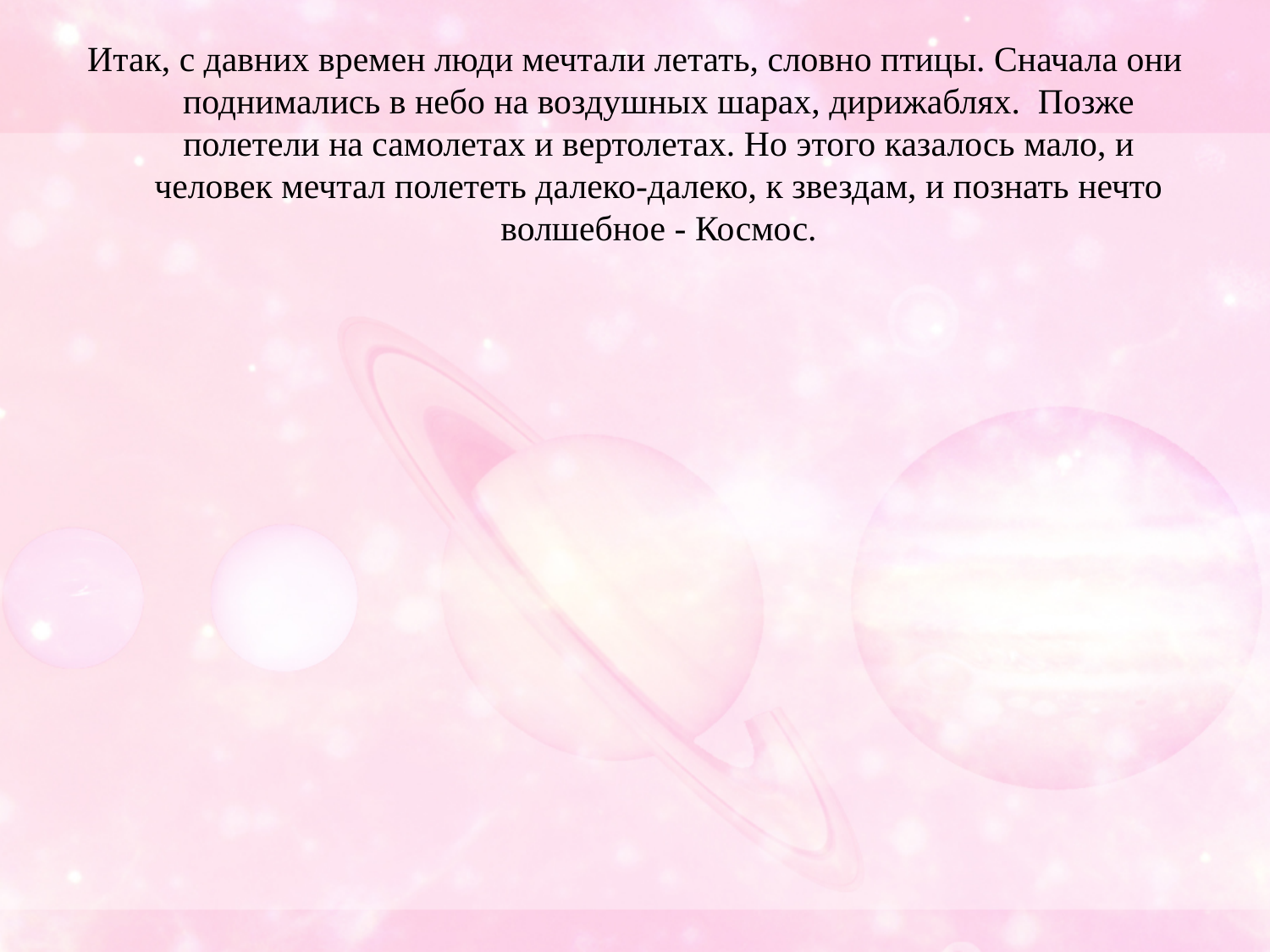

Итак, с давних времен люди мечтали летать, словно птицы. Сначала они поднимались в небо на воздушных шарах, дирижаблях.  Позже полетели на самолетах и вертолетах. Но этого казалось мало, и человек мечтал полететь далеко-далеко, к звездам, и познать нечто волшебное - Космос.